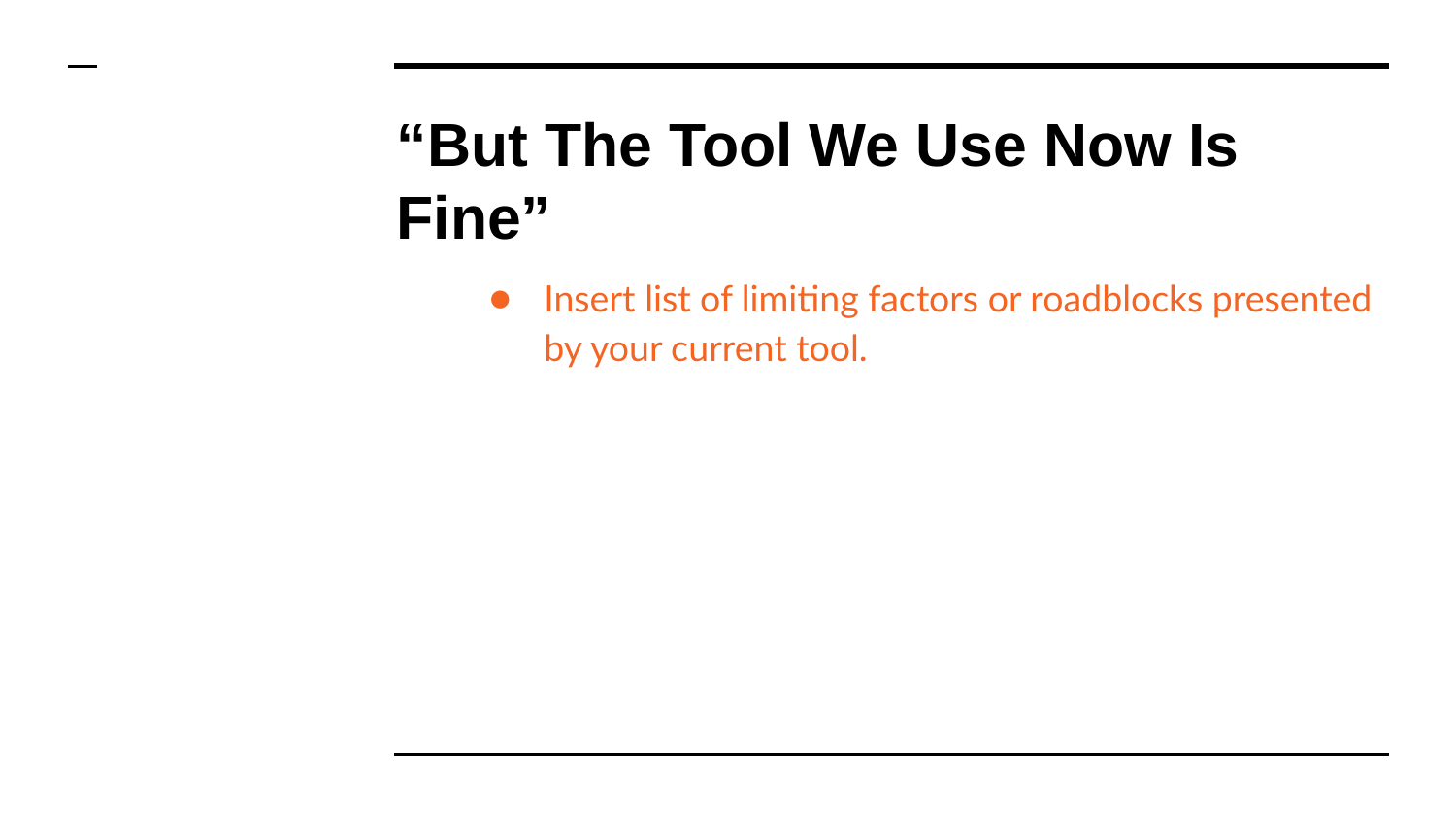

# “But The Tool We Use Now Is Fine”
Insert list of limiting factors or roadblocks presented by your current tool.